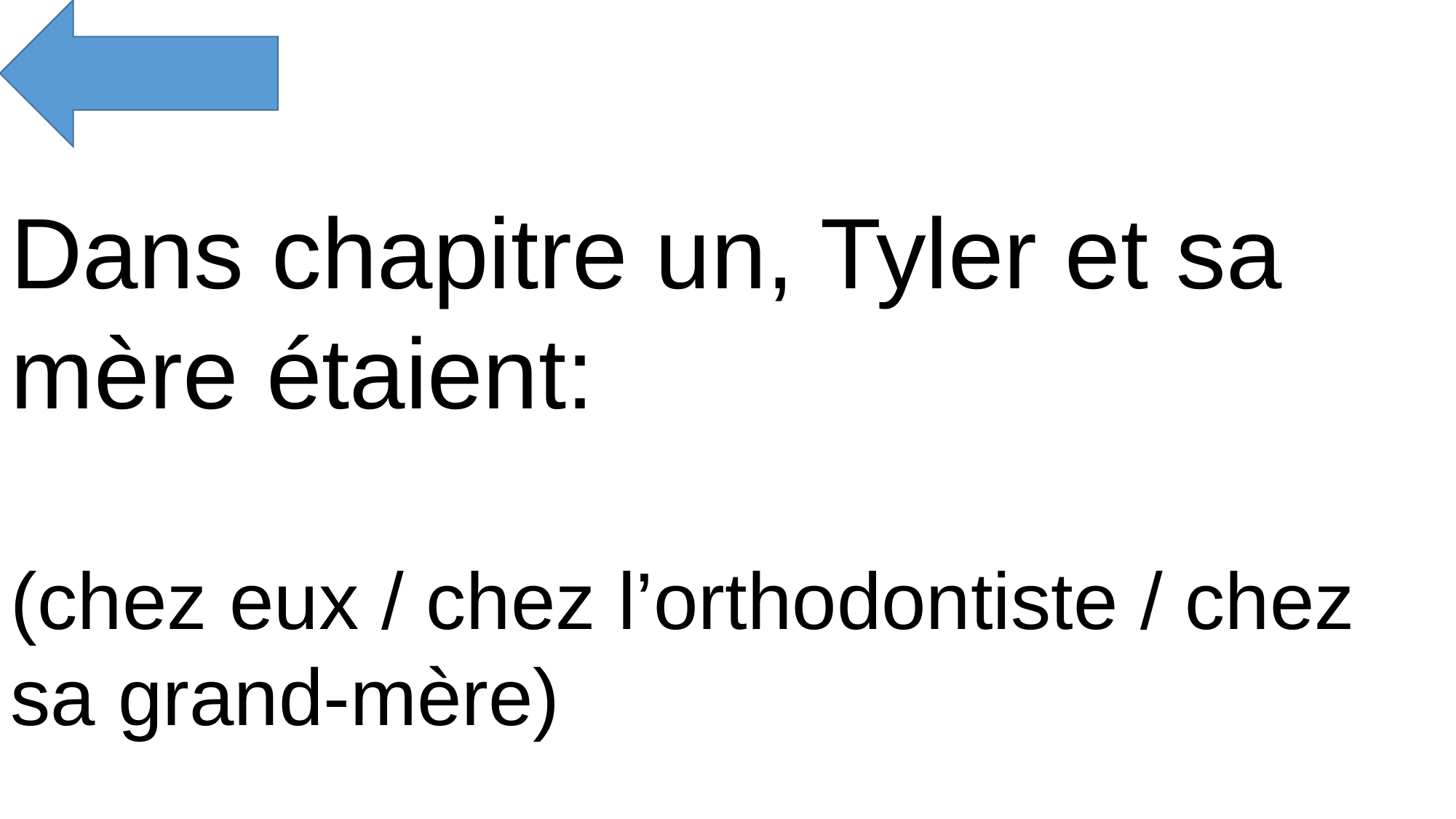

Dans chapitre un, Tyler et sa mère étaient:

(chez eux / chez l’orthodontiste / chez sa grand-mère)